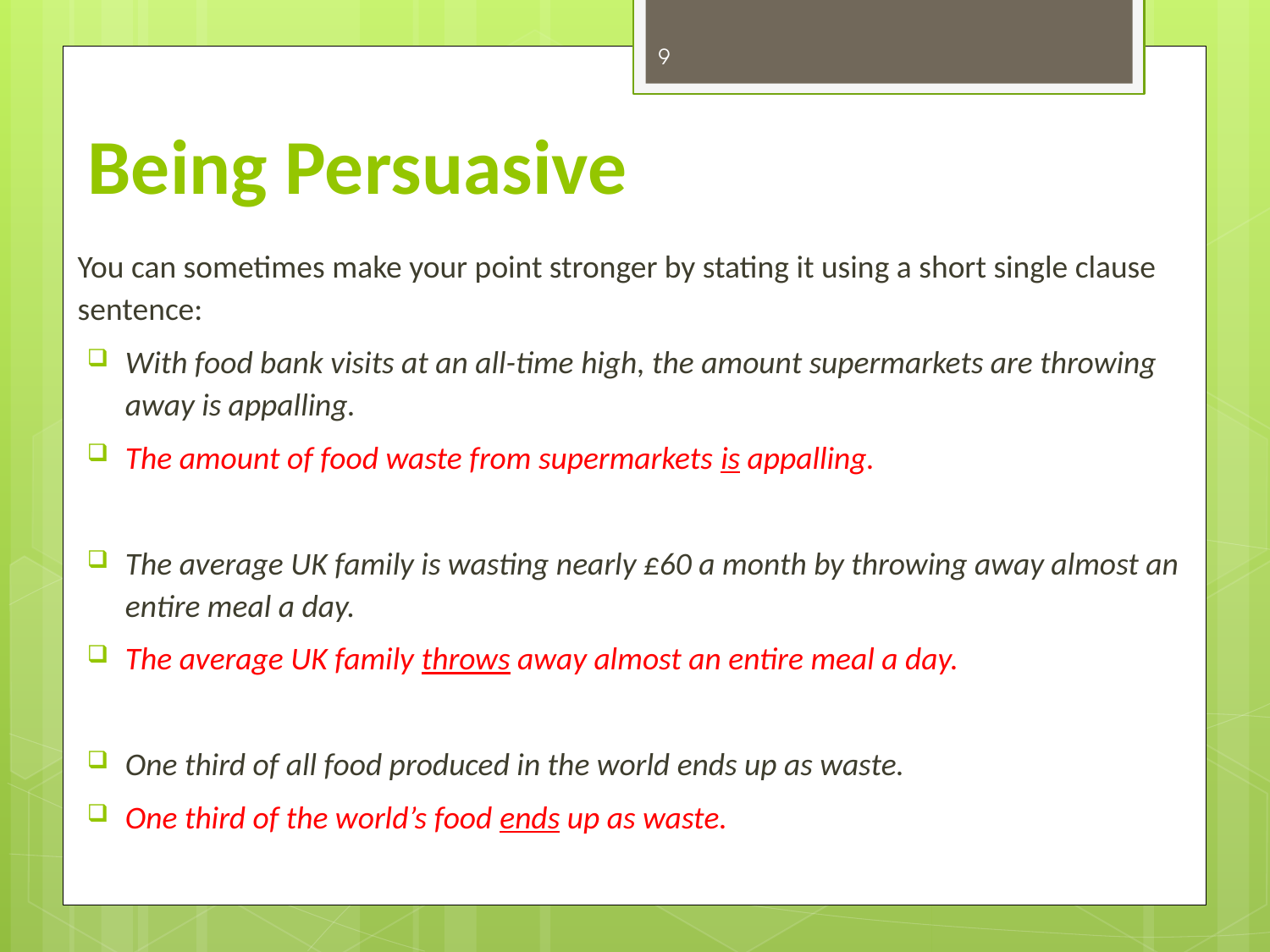

9
# Being Persuasive
You can sometimes make your point stronger by stating it using a short single clause sentence:
With food bank visits at an all-time high, the amount supermarkets are throwing away is appalling.
The amount of food waste from supermarkets is appalling.

The average UK family is wasting nearly £60 a month by throwing away almost an entire meal a day.
The average UK family throws away almost an entire meal a day.

One third of all food produced in the world ends up as waste.
One third of the world’s food ends up as waste.